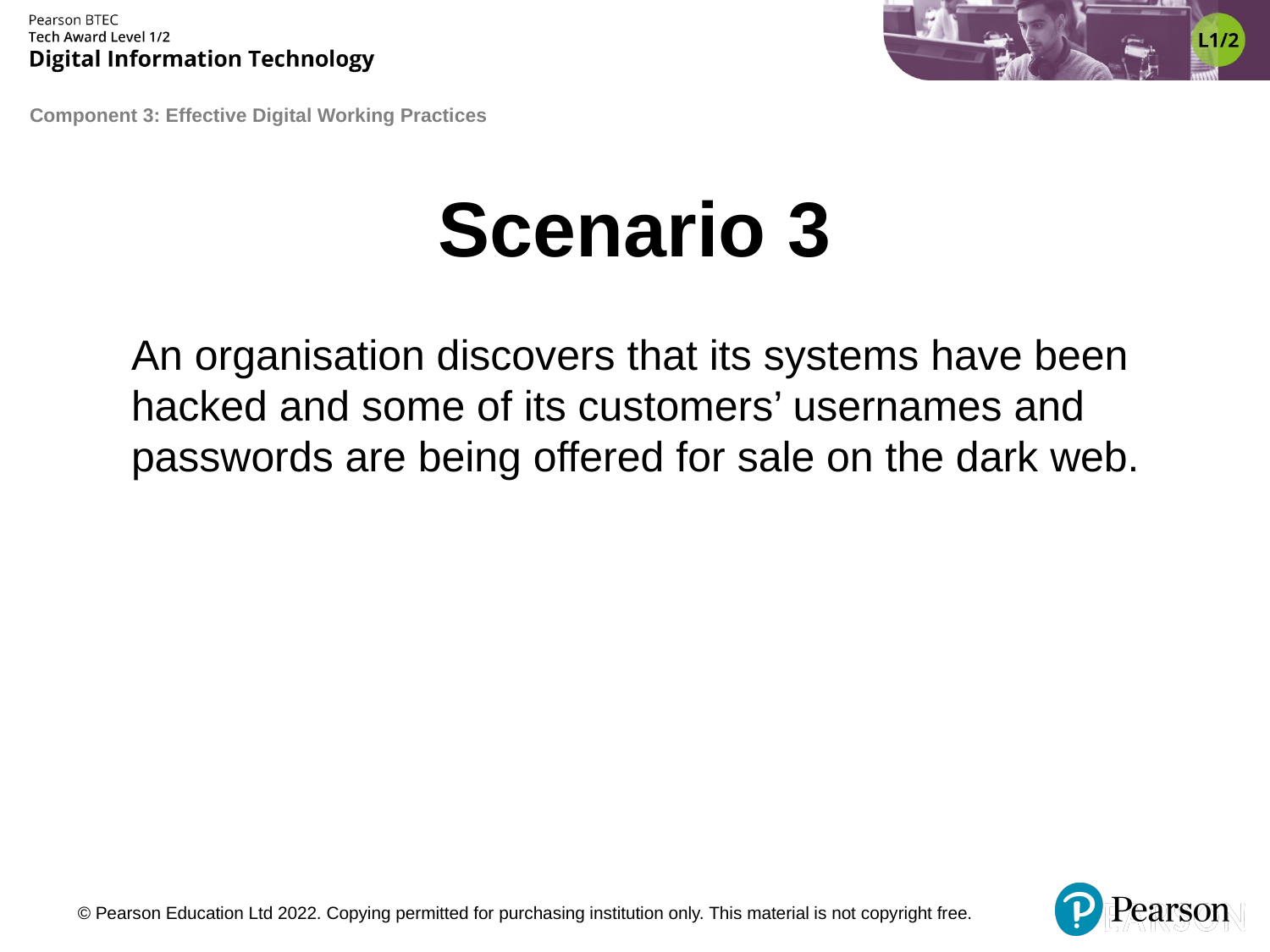

# Scenario 3
An organisation discovers that its systems have been hacked and some of its customers’ usernames and passwords are being offered for sale on the dark web.
© Pearson Education Ltd 2022. Copying permitted for purchasing institution only. This material is not copyright free.